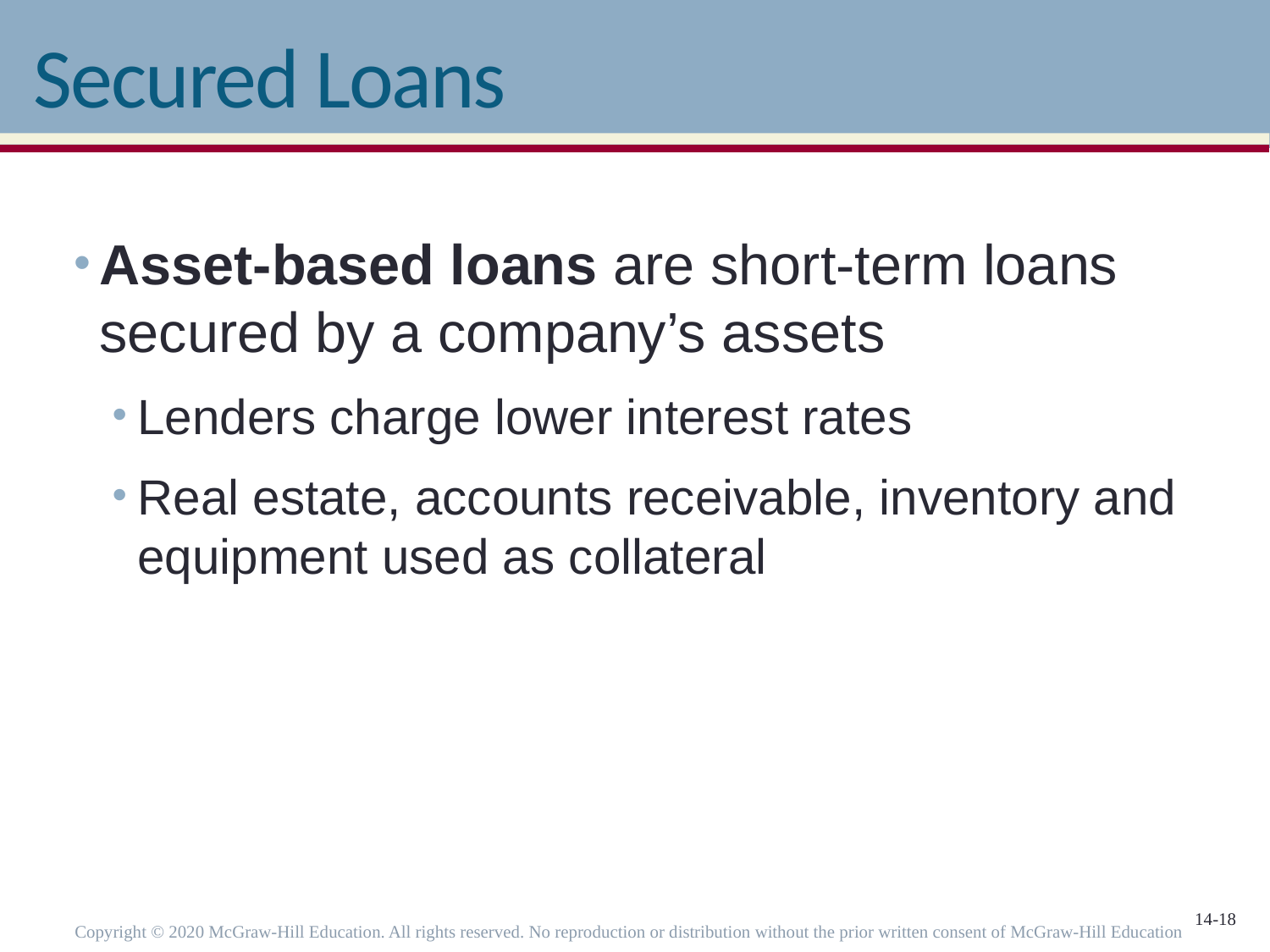

# Secured Loans
Asset-based loans are short-term loans secured by a company’s assets
Lenders charge lower interest rates
Real estate, accounts receivable, inventory and equipment used as collateral
Copyright © 2020 McGraw-Hill Education. All rights reserved. No reproduction or distribution without the prior written consent of McGraw-Hill Education